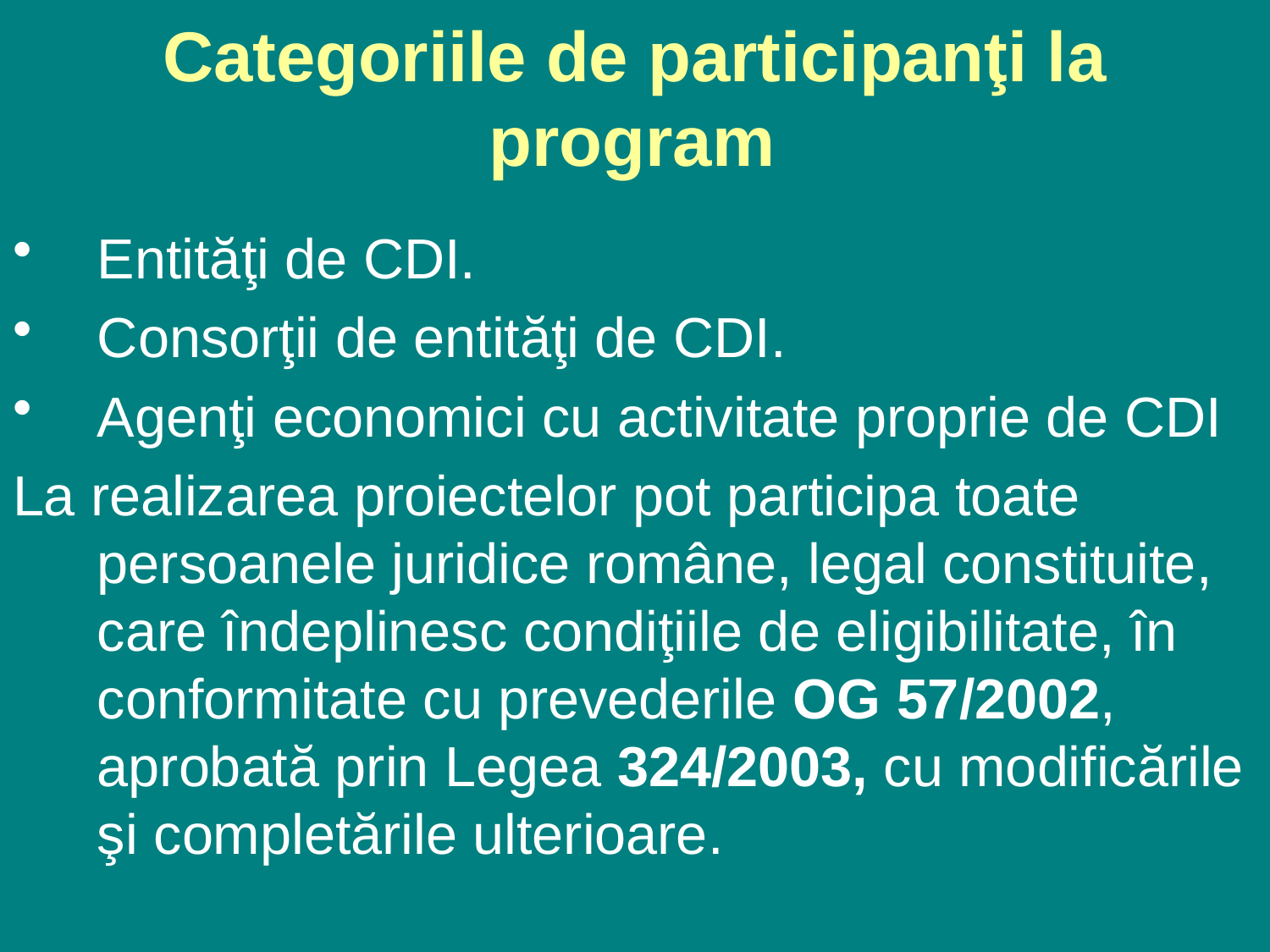

# Categoriile de participanţi la program
Entităţi de CDI.
Consorţii de entităţi de CDI.
Agenţi economici cu activitate proprie de CDI
La realizarea proiectelor pot participa toate persoanele juridice române, legal constituite, care îndeplinesc condiţiile de eligibilitate, în conformitate cu prevederile OG 57/2002, aprobată prin Legea 324/2003, cu modificările şi completările ulterioare.